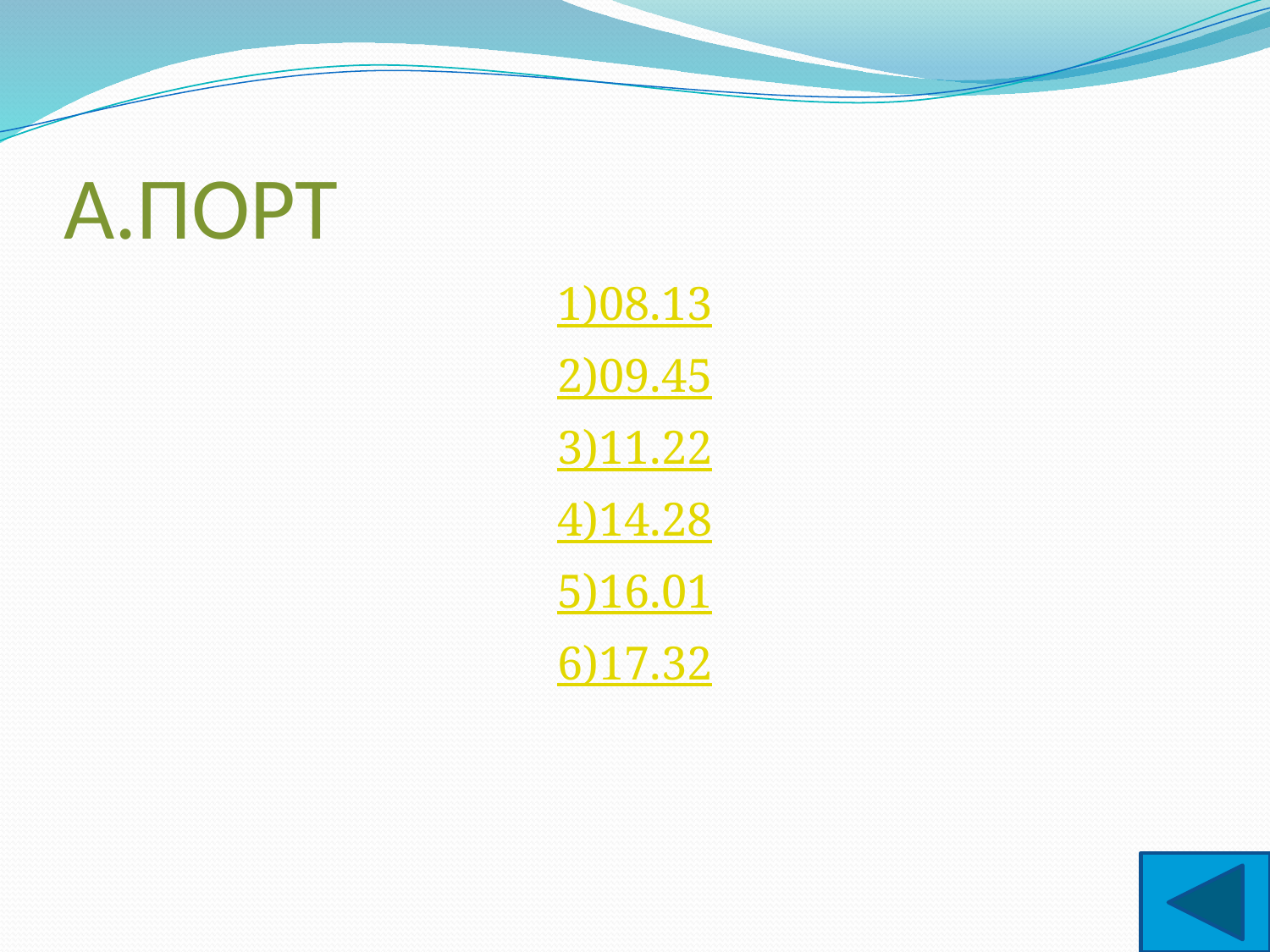

# А.ПОРТ
1)08.13
2)09.45
3)11.22
4)14.28
5)16.01
6)17.32